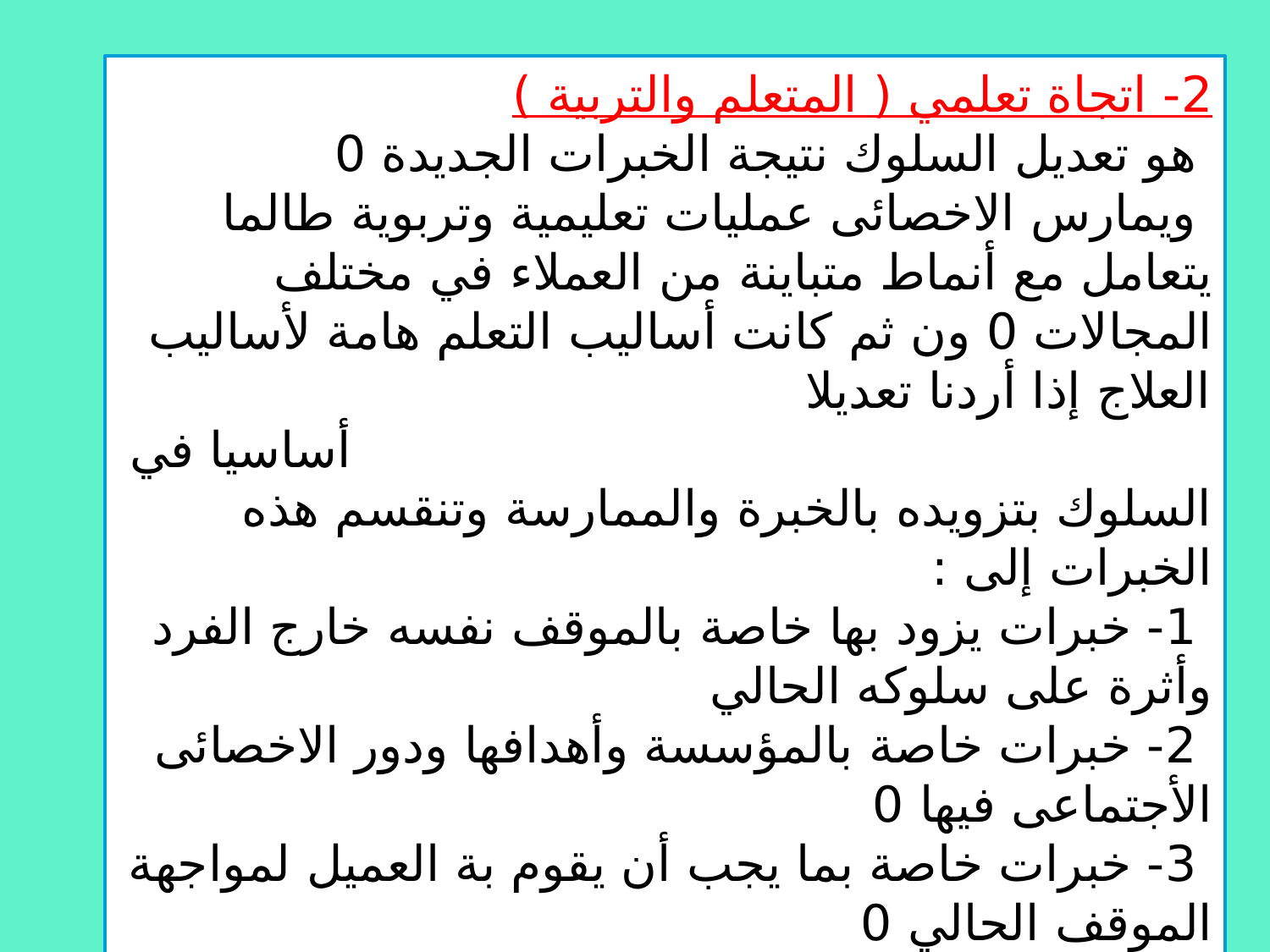

2- اتجاة تعلمي ( المتعلم والتربية )
 هو تعديل السلوك نتيجة الخبرات الجديدة 0
 ويمارس الاخصائى عمليات تعليمية وتربوية طالما يتعامل مع أنماط متباينة من العملاء في مختلف المجالات 0 ون ثم كانت أساليب التعلم هامة لأساليب العلاج إذا أردنا تعديلا                                                                                                    أساسيا في السلوك بتزويده بالخبرة والممارسة وتنقسم هذه الخبرات إلى :
 1- خبرات يزود بها خاصة بالموقف نفسه خارج الفرد وأثرة على سلوكه الحالي
 2- خبرات خاصة بالمؤسسة وأهدافها ودور الاخصائى الأجتماعى فيها 0
 3- خبرات خاصة بما يجب أن يقوم بة العميل لمواجهة الموقف الحالي 0